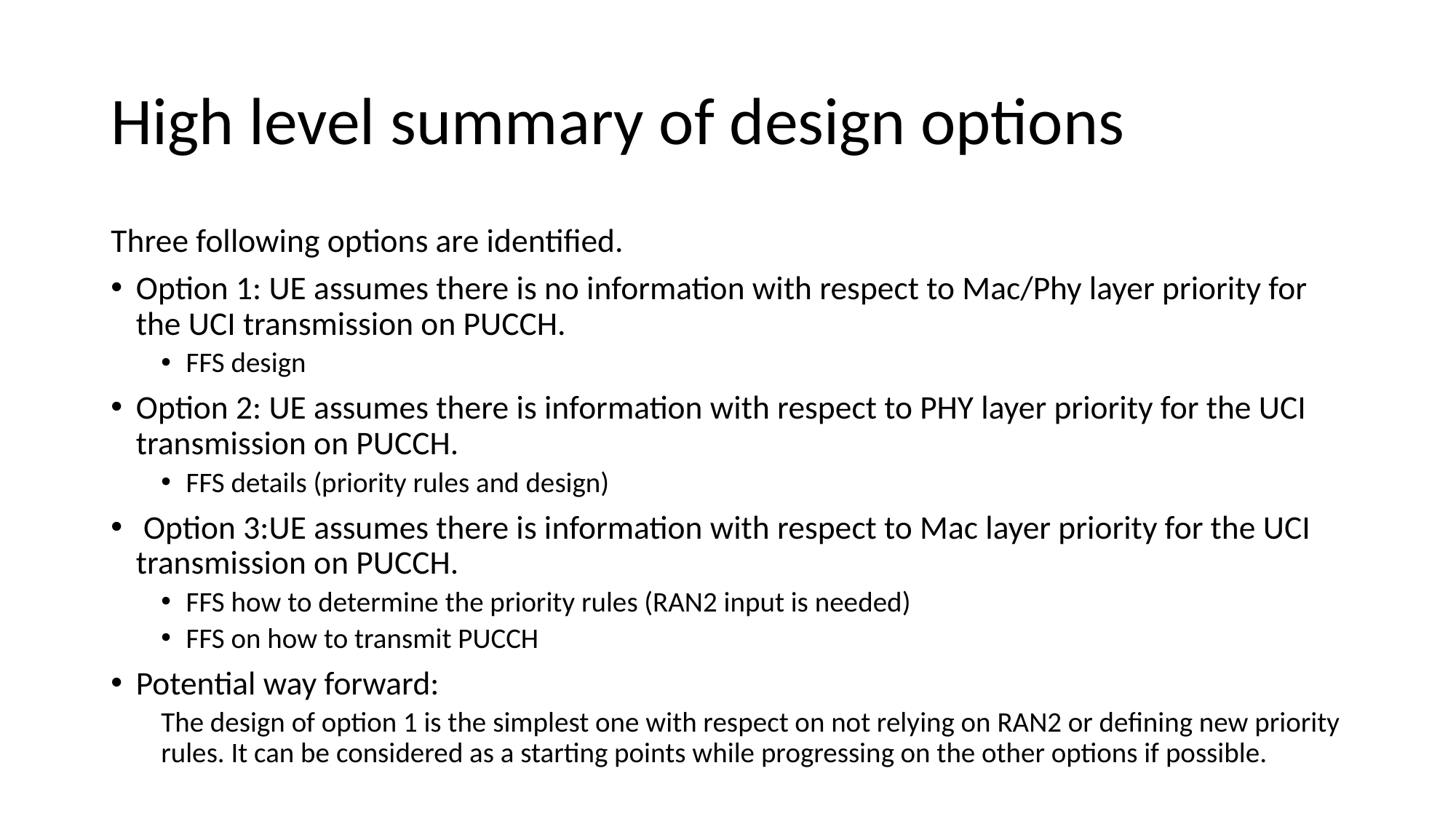

# High level summary of design options
Three following options are identified.
Option 1: UE assumes there is no information with respect to Mac/Phy layer priority for the UCI transmission on PUCCH.
FFS design
Option 2: UE assumes there is information with respect to PHY layer priority for the UCI transmission on PUCCH.
FFS details (priority rules and design)
 Option 3:UE assumes there is information with respect to Mac layer priority for the UCI transmission on PUCCH.
FFS how to determine the priority rules (RAN2 input is needed)
FFS on how to transmit PUCCH
Potential way forward:
The design of option 1 is the simplest one with respect on not relying on RAN2 or defining new priority rules. It can be considered as a starting points while progressing on the other options if possible.